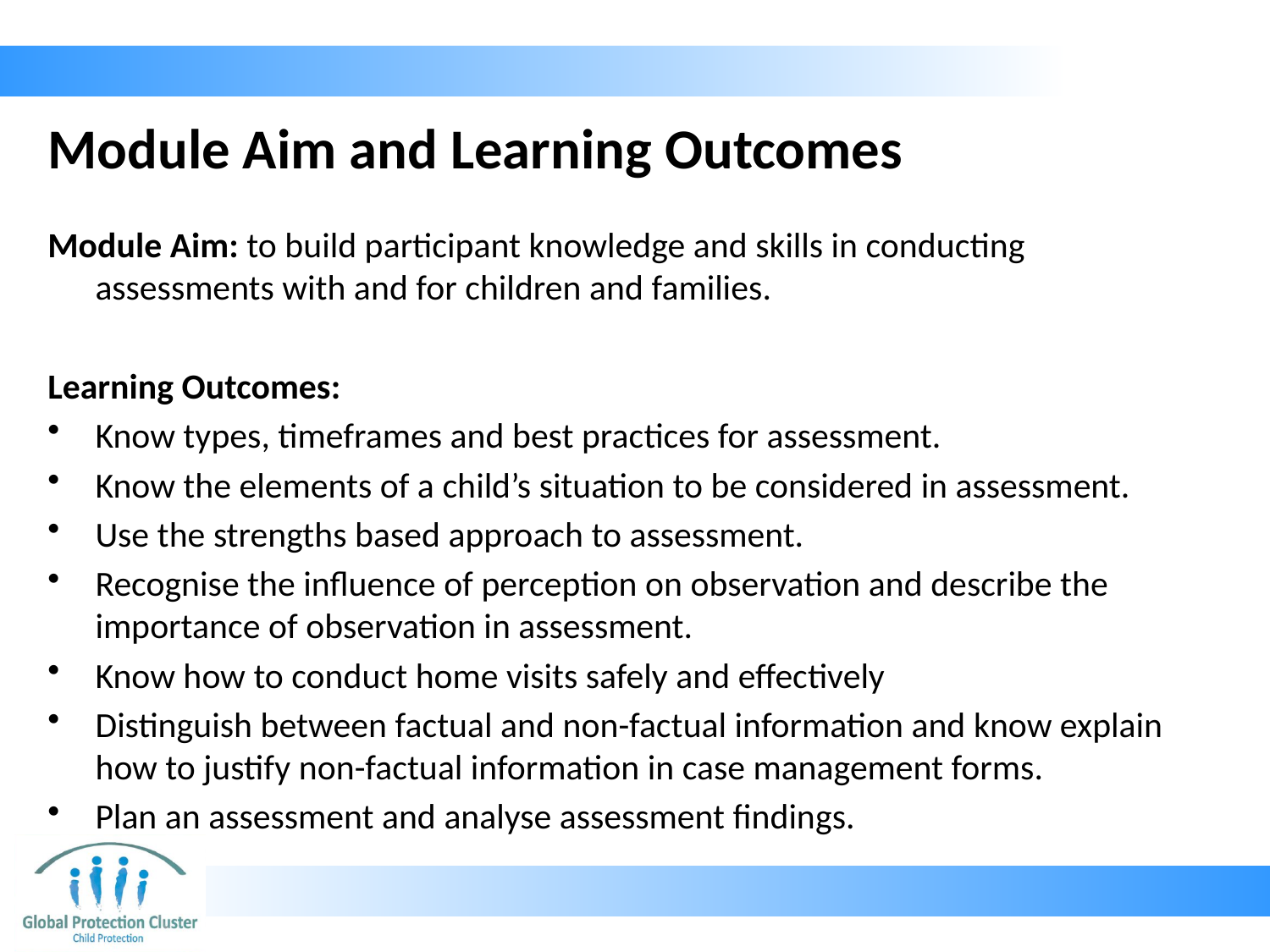

# Module Aim and Learning Outcomes
Module Aim: to build participant knowledge and skills in conducting assessments with and for children and families.

Learning Outcomes:
Know types, timeframes and best practices for assessment.
Know the elements of a child’s situation to be considered in assessment.
Use the strengths based approach to assessment.
Recognise the influence of perception on observation and describe the importance of observation in assessment.
Know how to conduct home visits safely and effectively
Distinguish between factual and non-factual information and know explain how to justify non-factual information in case management forms.
Plan an assessment and analyse assessment findings.